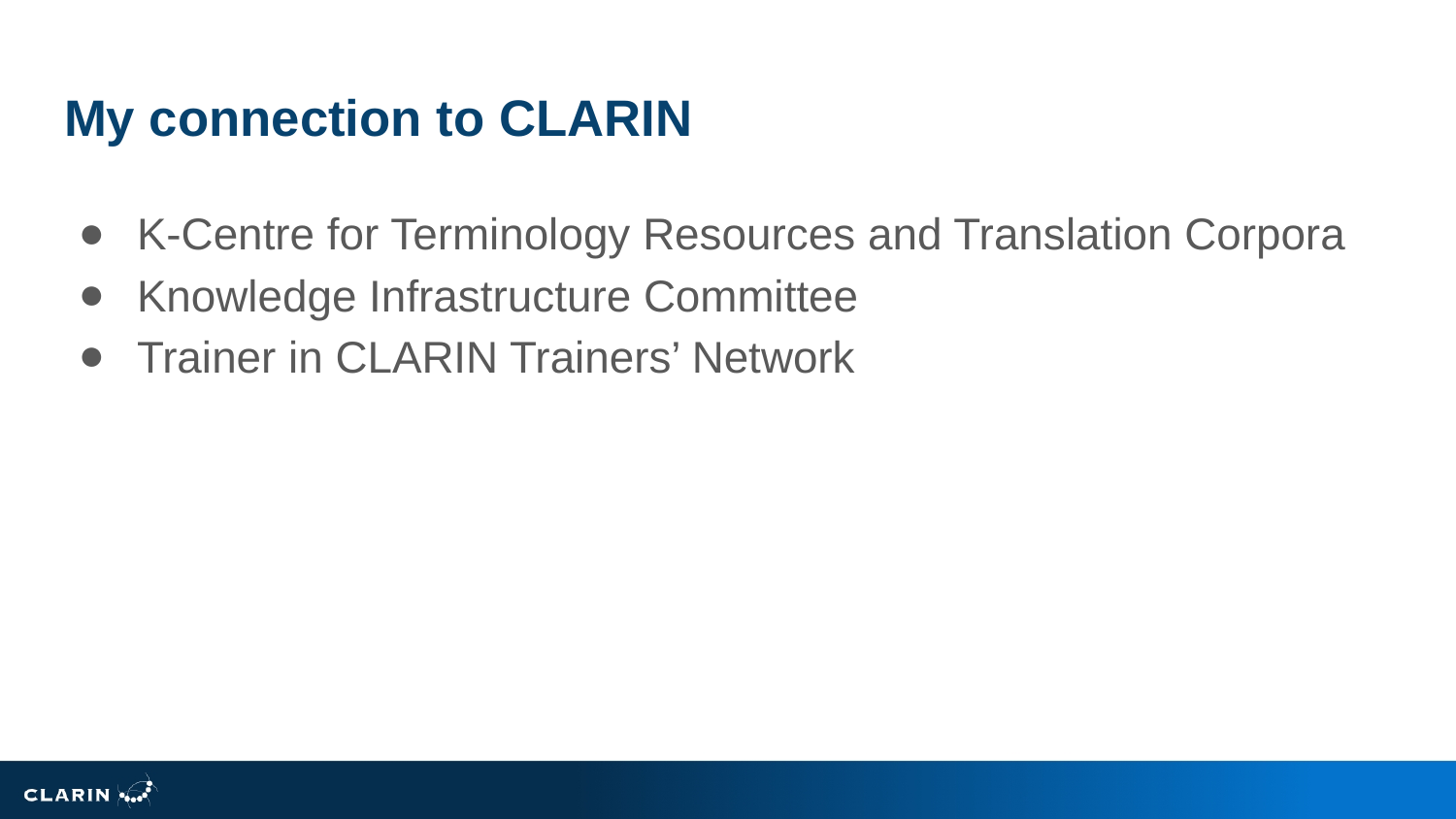

# My connection to CLARIN
K-Centre for Terminology Resources and Translation Corpora
Knowledge Infrastructure Committee
Trainer in CLARIN Trainers’ Network